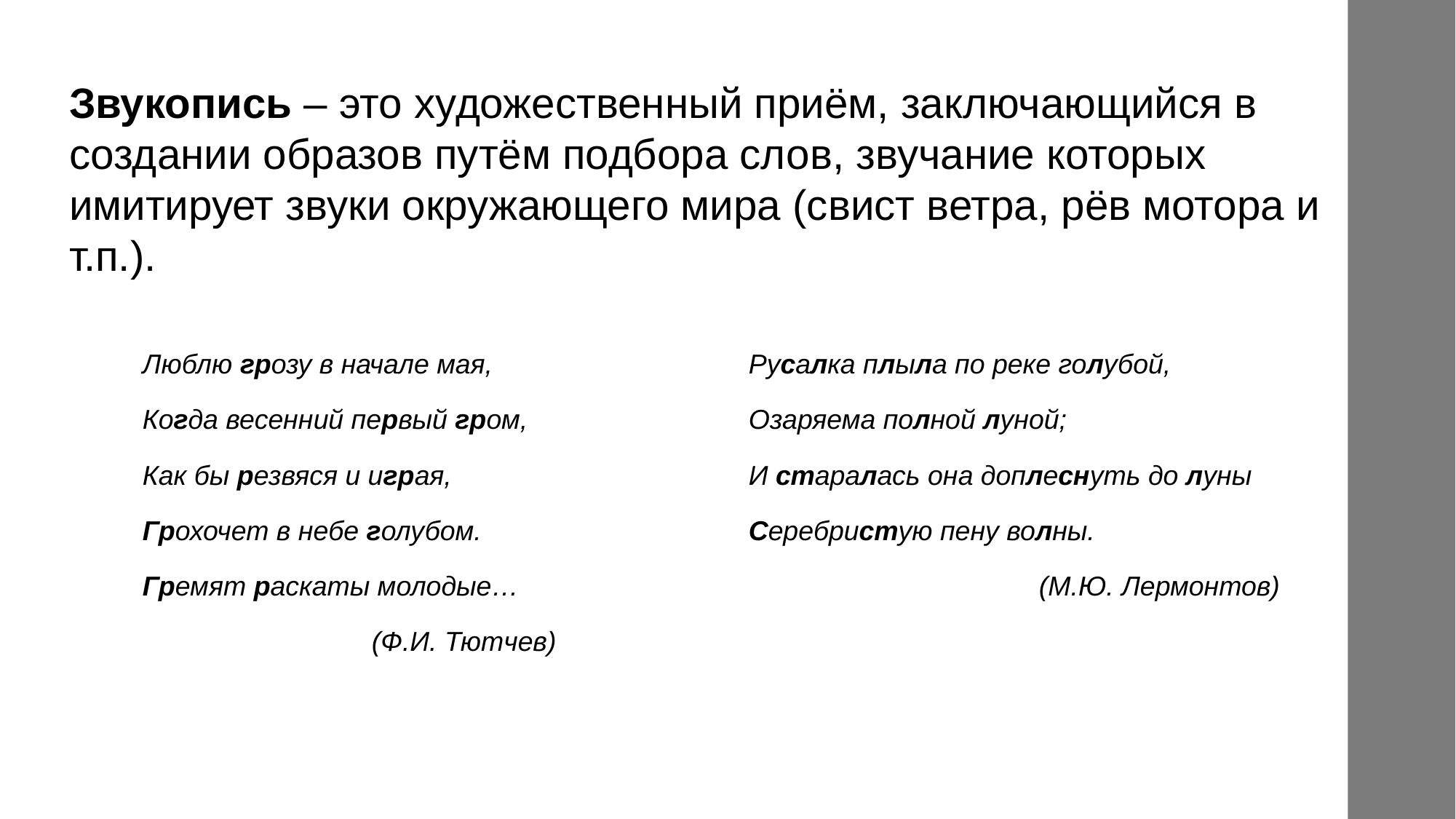

Звукопись – это художественный приём, заключающийся в создании образов путём подбора слов, звучание которых имитирует звуки окружающего мира (свист ветра, рёв мотора и т.п.).
Люблю грозу в начале мая,
Когда весенний первый гром,
Как бы резвяся и играя,
Грохочет в небе голубом.
Гремят раскаты молодые…
                              (Ф.И. Тютчев)
Русалка плыла по реке голубой,
Озаряема полной луной;
И старалась она доплеснуть до луны
Серебристую пену волны.
                                      (М.Ю. Лермонтов)